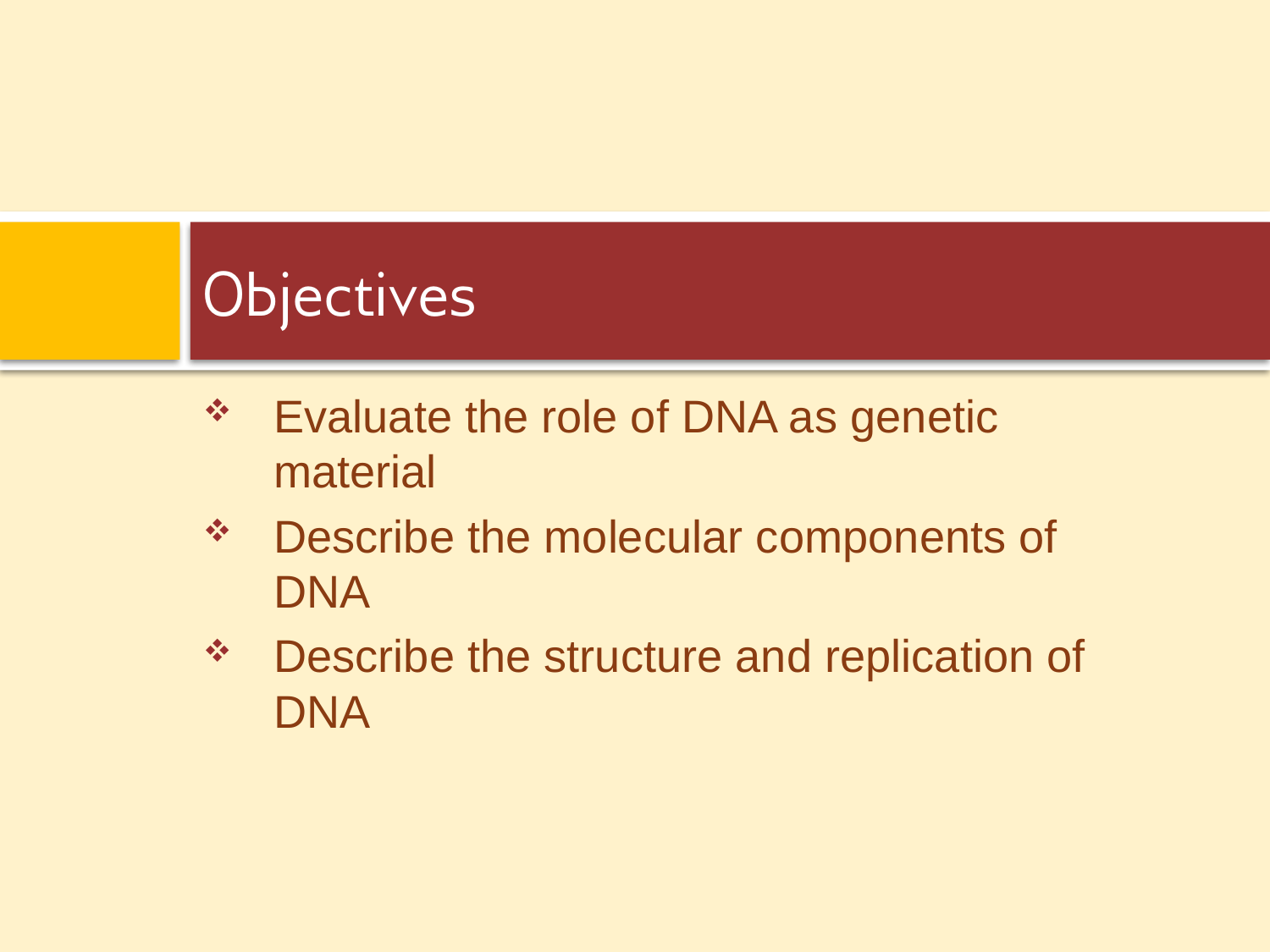

# Objectives
Evaluate the role of DNA as genetic material
Describe the molecular components of DNA
Describe the structure and replication of DNA